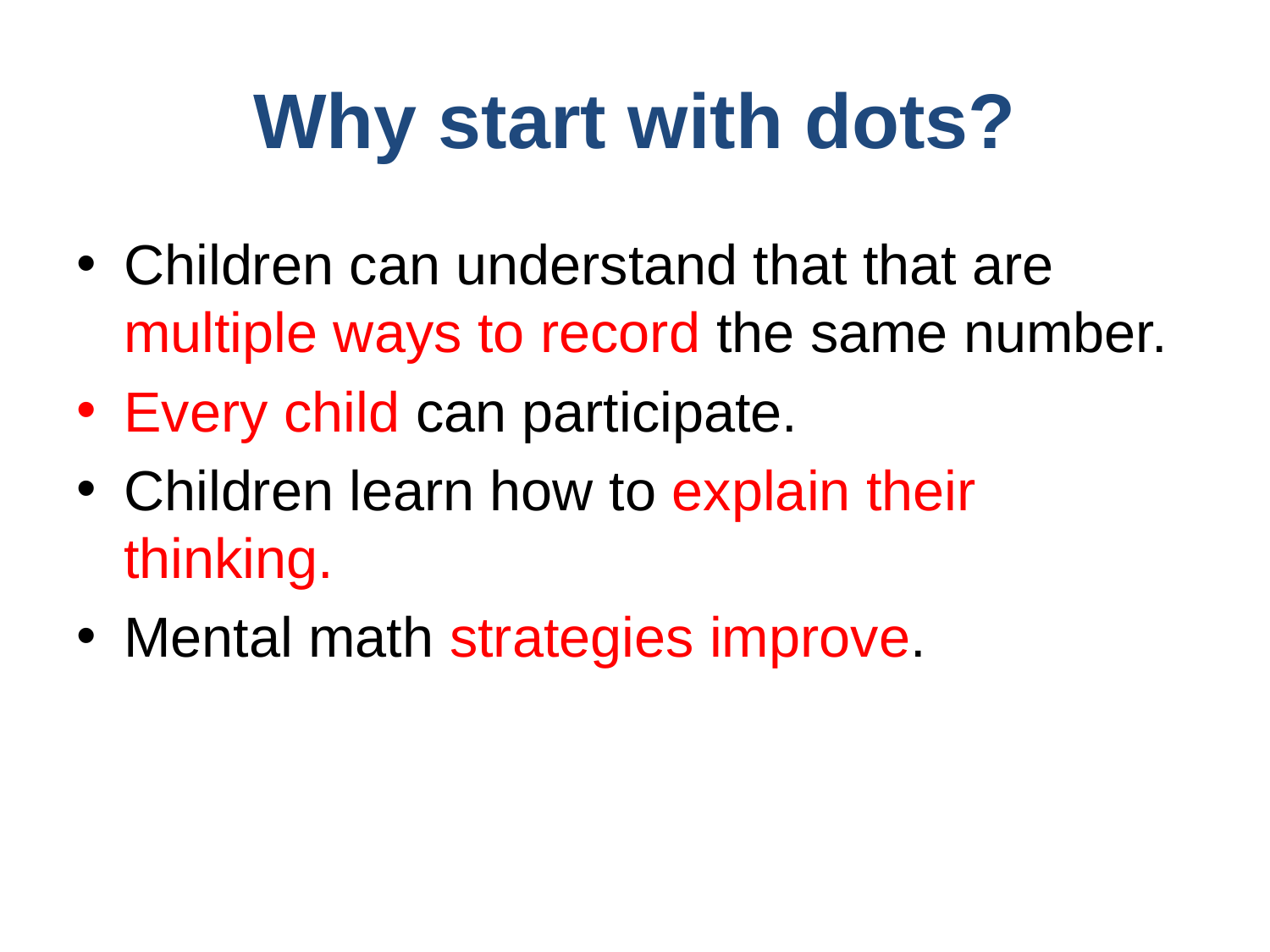

# Why start with dots?
Children can understand that that are multiple ways to record the same number.
Every child can participate.
Children learn how to explain their thinking.
Mental math strategies improve.